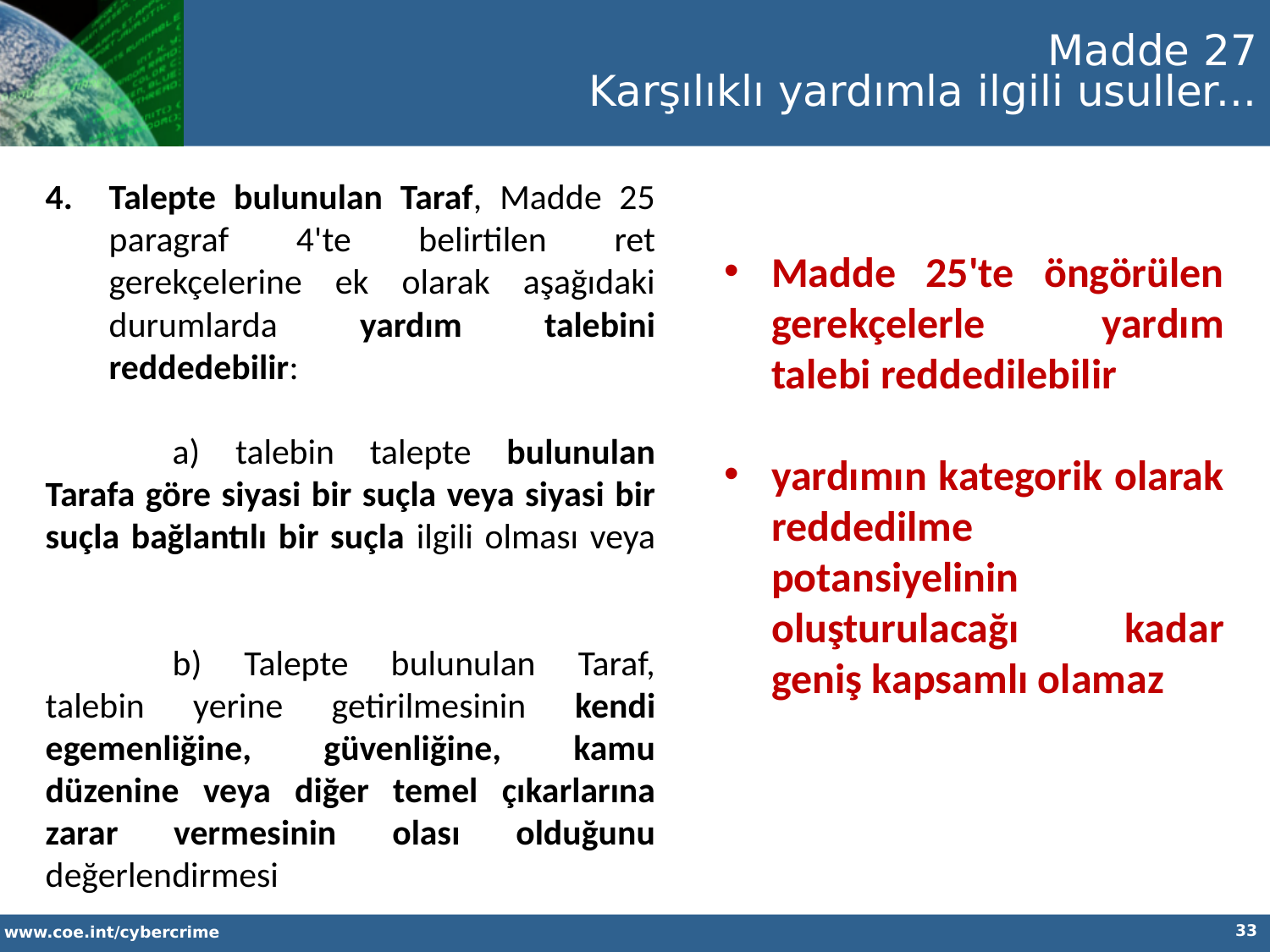

Madde 27
Karşılıklı yardımla ilgili usuller...
Talepte bulunulan Taraf, Madde 25 paragraf 4'te belirtilen ret gerekçelerine ek olarak aşağıdaki durumlarda yardım talebini reddedebilir:

	a) talebin talepte bulunulan Tarafa göre siyasi bir suçla veya siyasi bir suçla bağlantılı bir suçla ilgili olması veya
	b) Talepte bulunulan Taraf, talebin yerine getirilmesinin kendi egemenliğine, güvenliğine, kamu düzenine veya diğer temel çıkarlarına zarar vermesinin olası olduğunu değerlendirmesi
Madde 25'te öngörülen gerekçelerle yardım talebi reddedilebilir

yardımın kategorik olarak reddedilme potansiyelinin oluşturulacağı kadar geniş kapsamlı olamaz

33